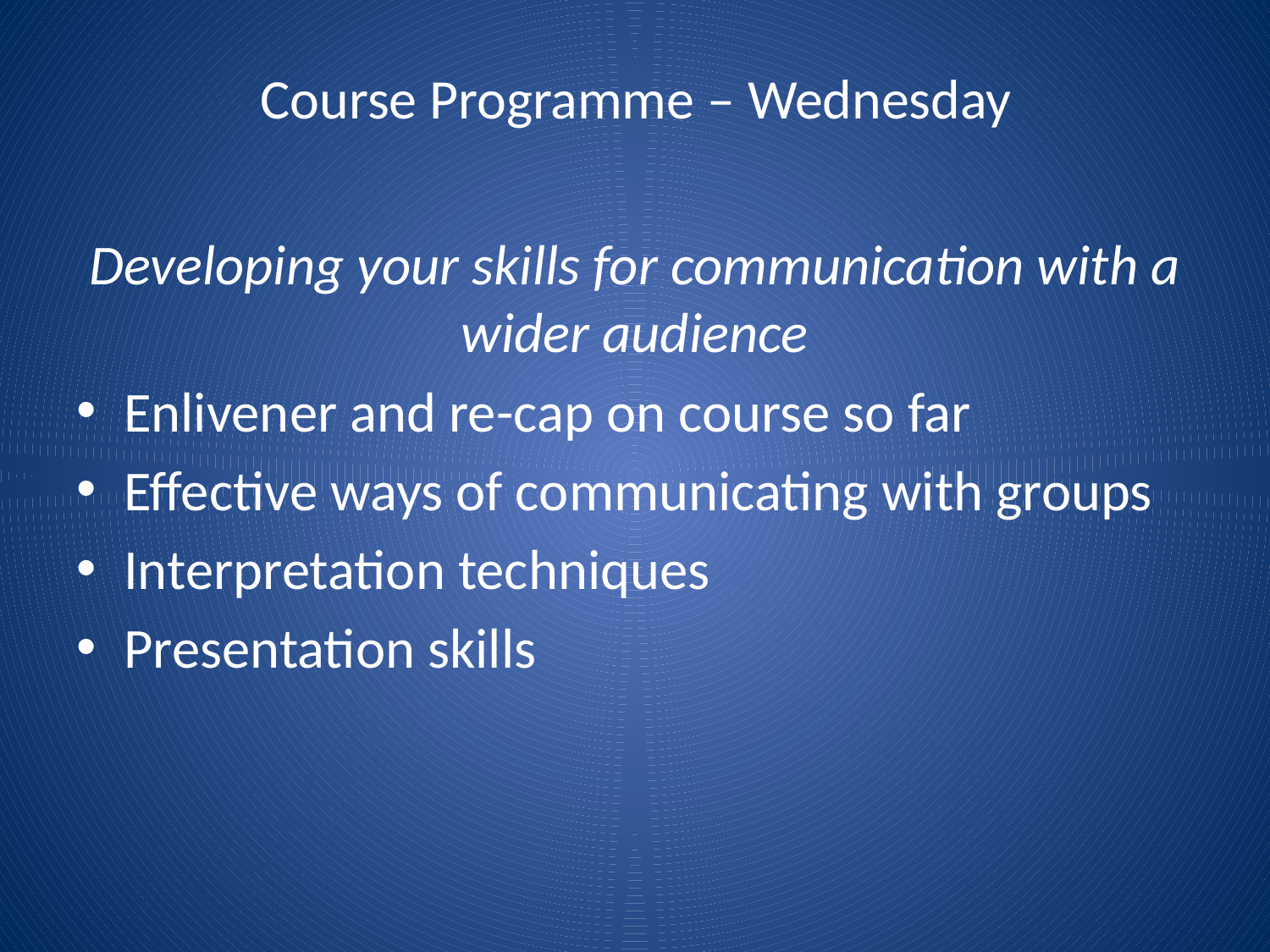

# Course Programme – Wednesday
Developing your skills for communication with a wider audience
Enlivener and re-cap on course so far
Effective ways of communicating with groups
Interpretation techniques
Presentation skills